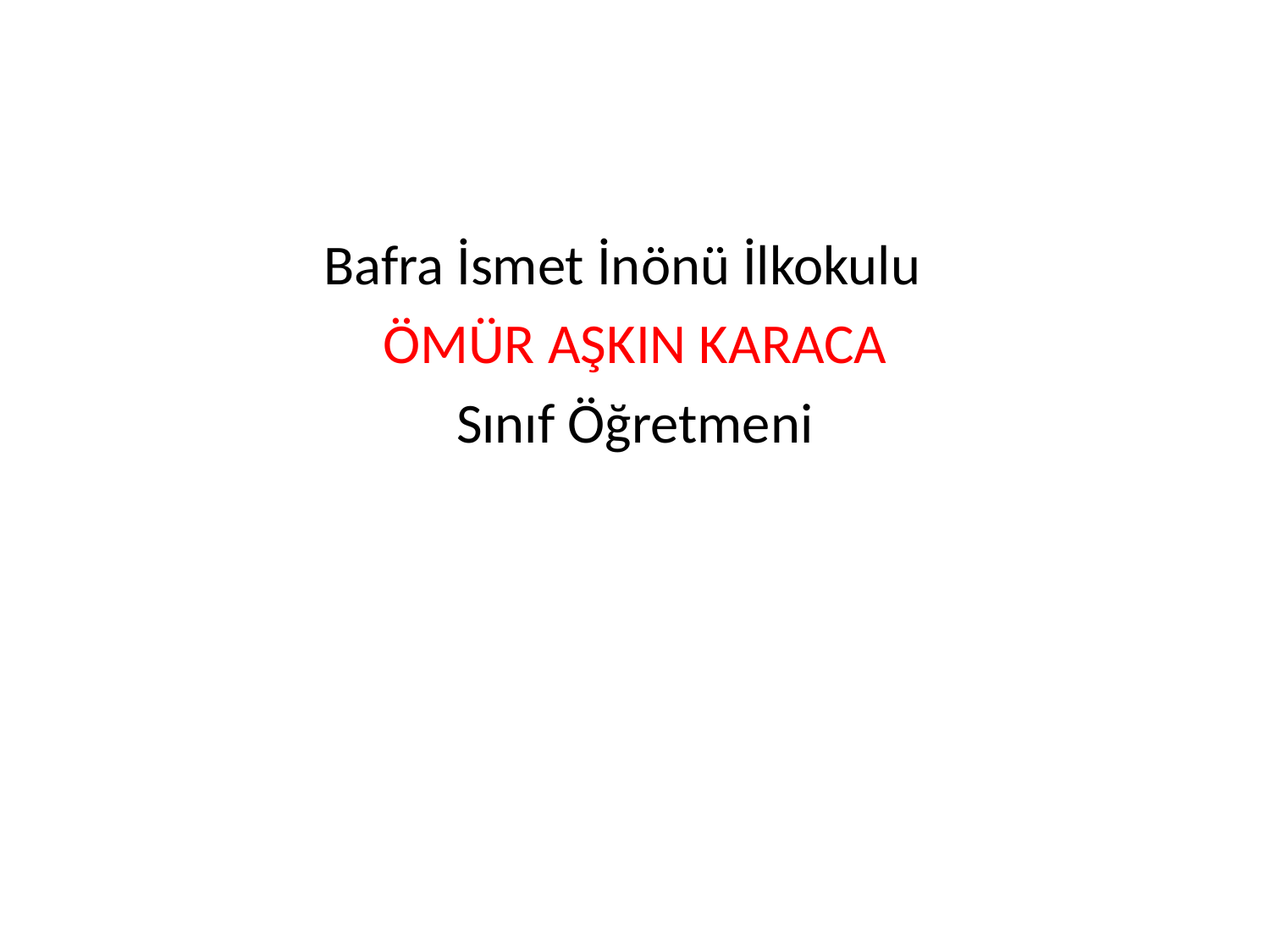

Bafra İsmet İnönü İlkokulu
ÖMÜR AŞKIN KARACA
Sınıf Öğretmeni